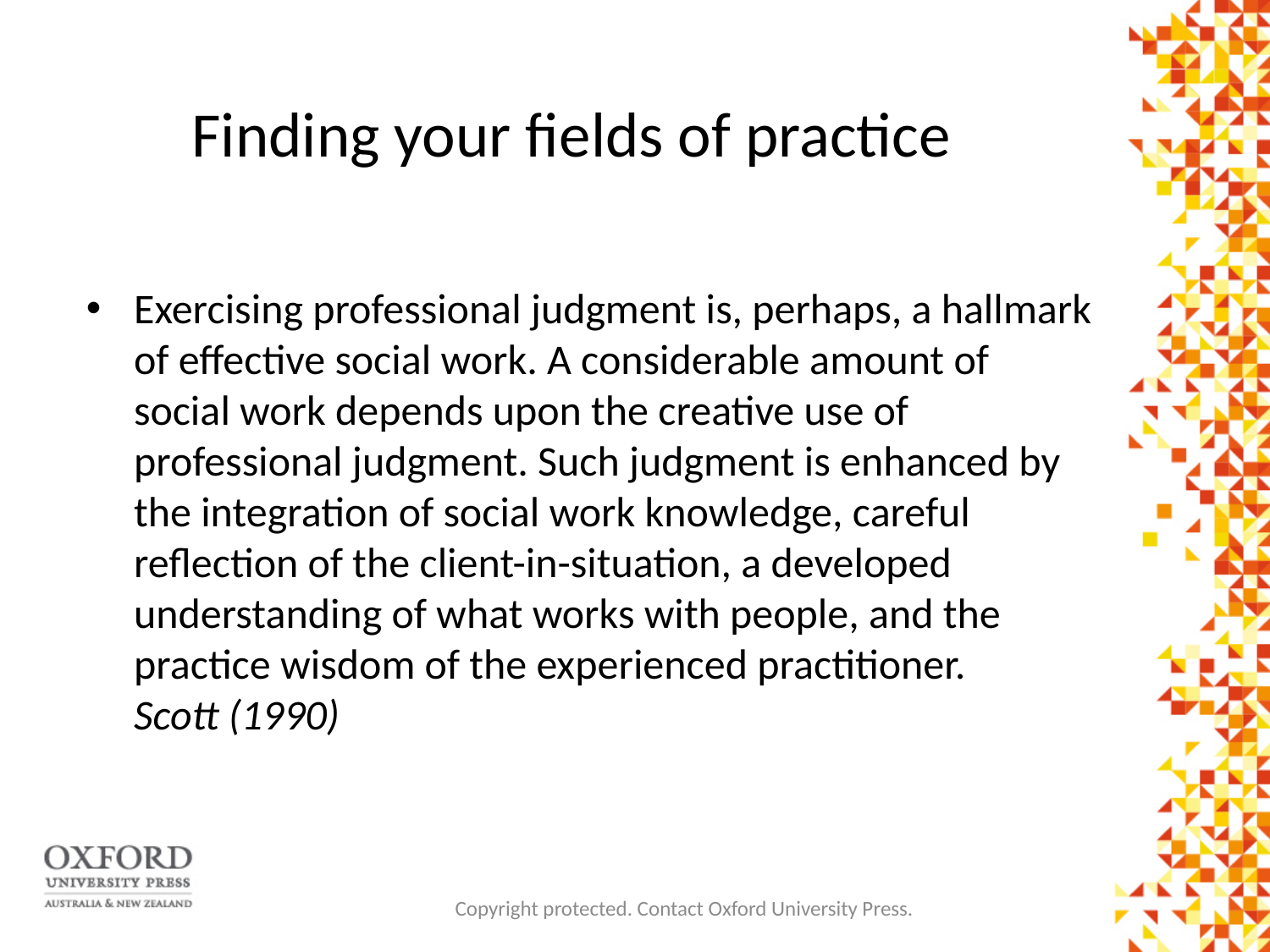

# Finding your fields of practice

Exercising professional judgment is, perhaps, a hallmark of effective social work. A considerable amount of social work depends upon the creative use of professional judgment. Such judgment is enhanced by the integration of social work knowledge, careful reflection of the client-in-situation, a developed understanding of what works with people, and the practice wisdom of the experienced practitioner.
Scott (1990)
Copyright protected. Contact Oxford University Press.